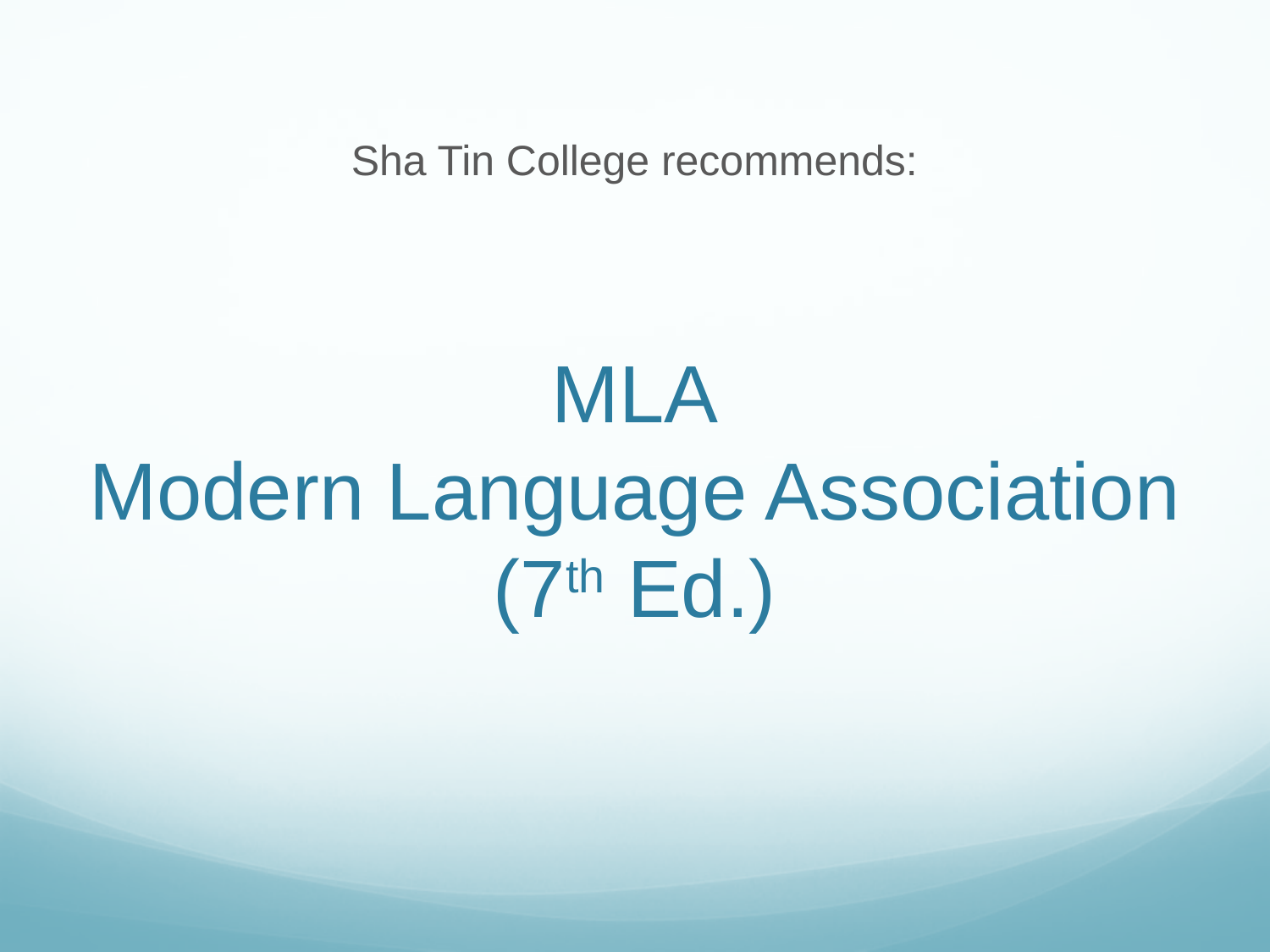

Sha Tin College recommends:
# MLA Modern Language Association (7th Ed.)